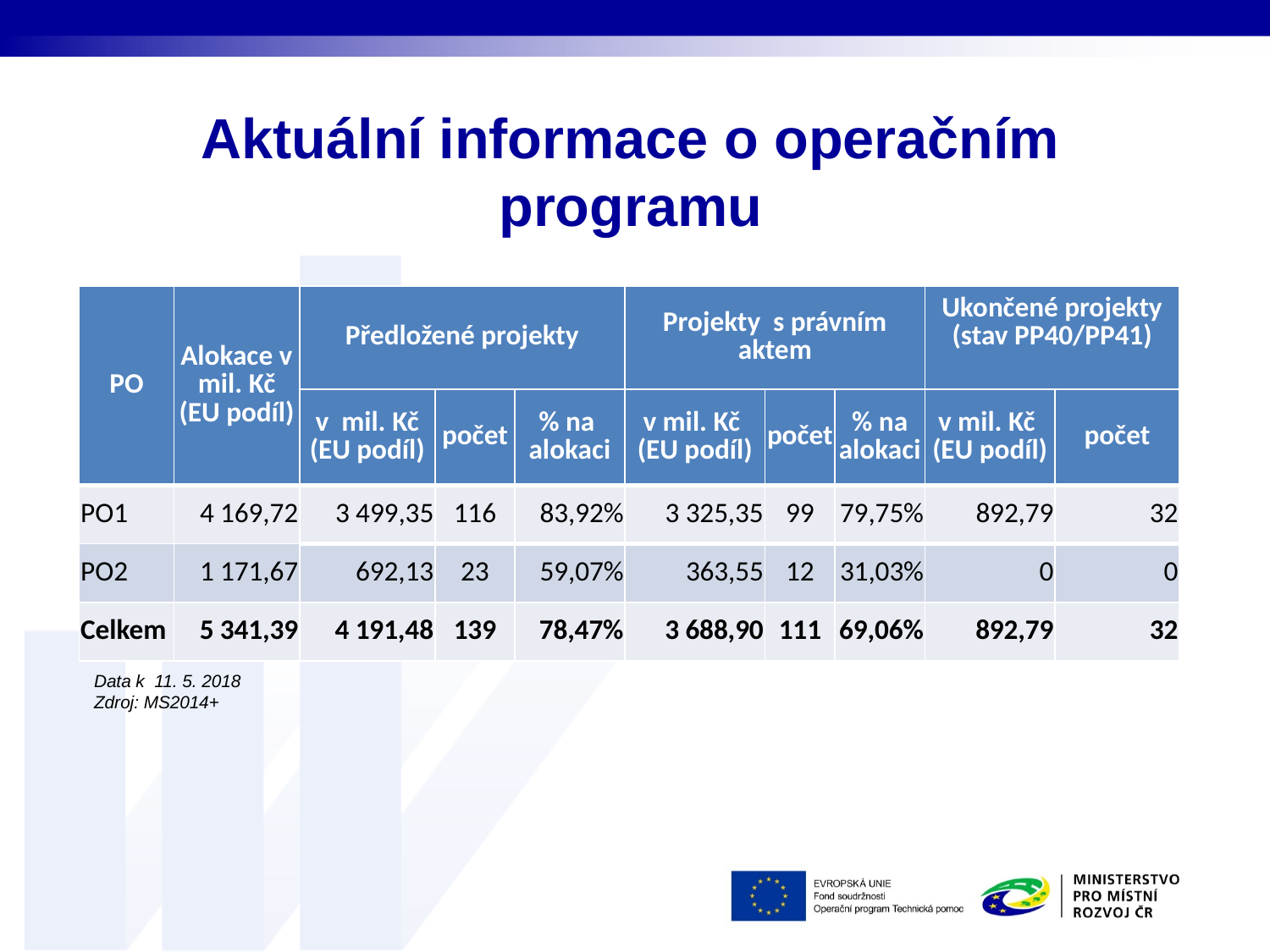

# Aktuální informace o operačním programu
| PO | Alokace v mil. Kč (EU podíl) | Předložené projekty |  |  | Projekty s právním aktem |  |  | Ukončené projekty (stav PP40/PP41) |  |
| --- | --- | --- | --- | --- | --- | --- | --- | --- | --- |
|  |  | v mil. Kč (EU podíl) | počet | % na alokaci | v mil. Kč (EU podíl) | počet | % na alokaci | v mil. Kč (EU podíl) | počet |
| PO1 | 4 169,72 | 3 499,35 | 116 | 83,92% | 3 325,35 | 99 | 79,75% | 892,79 | 32 |
| PO2 | 1 171,67 | 692,13 | 23 | 59,07% | 363,55 | 12 | 31,03% | 0 | 0 |
| Celkem | 5 341,39 | 4 191,48 | 139 | 78,47% | 3 688,90 | 111 | 69,06% | 892,79 | 32 |
Data k  11. 5. 2018
Zdroj: MS2014+